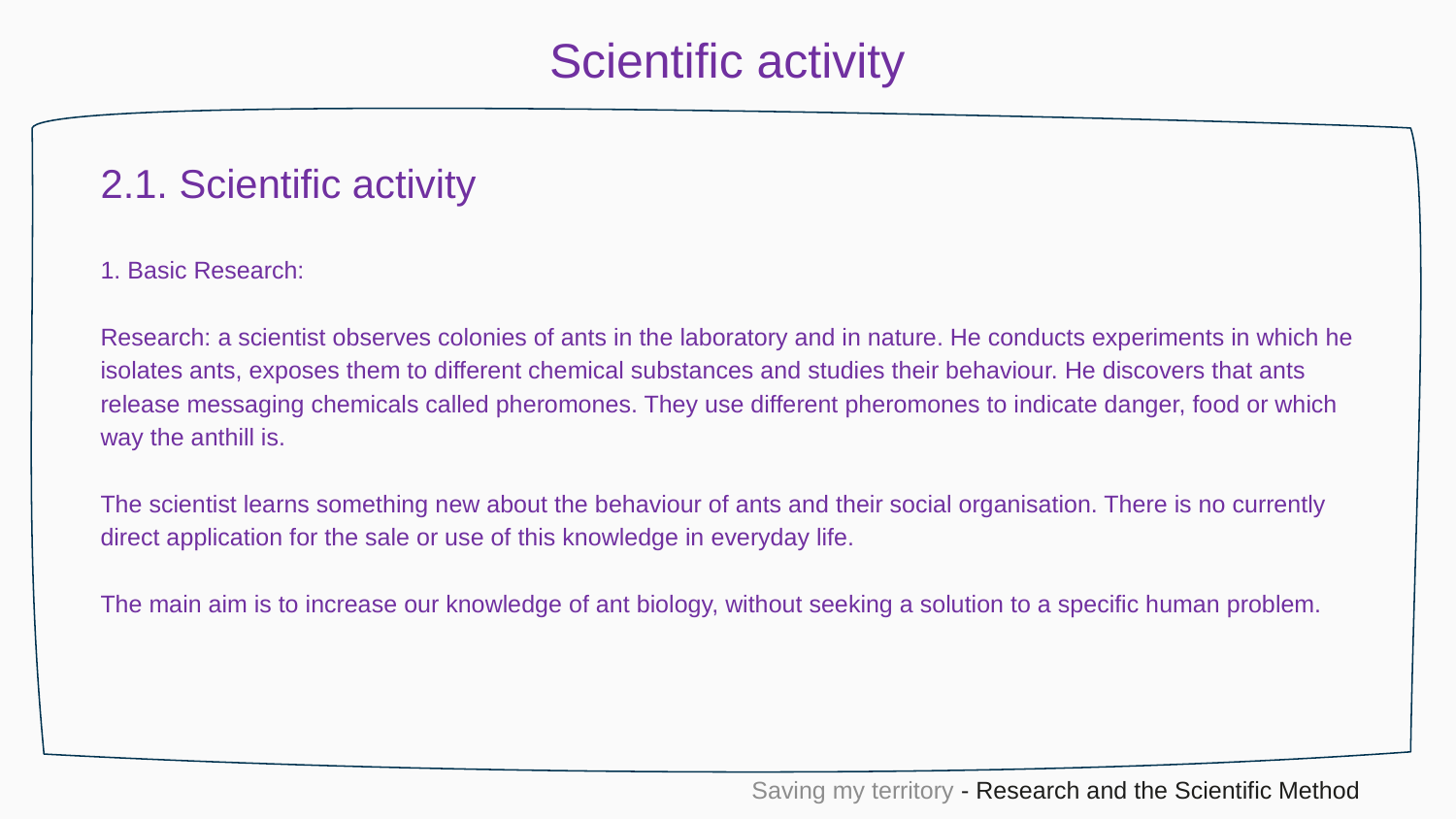

Scientific activity

2.1. Scientific activity

1. Basic Research:

Research: a scientist observes colonies of ants in the laboratory and in nature. He conducts experiments in which he isolates ants, exposes them to different chemical substances and studies their behaviour. He discovers that ants release messaging chemicals called pheromones. They use different pheromones to indicate danger, food or which way the anthill is.

The scientist learns something new about the behaviour of ants and their social organisation. There is no currently direct application for the sale or use of this knowledge in everyday life.

The main aim is to increase our knowledge of ant biology, without seeking a solution to a specific human problem.

Saving my territory - Research and the Scientific Method